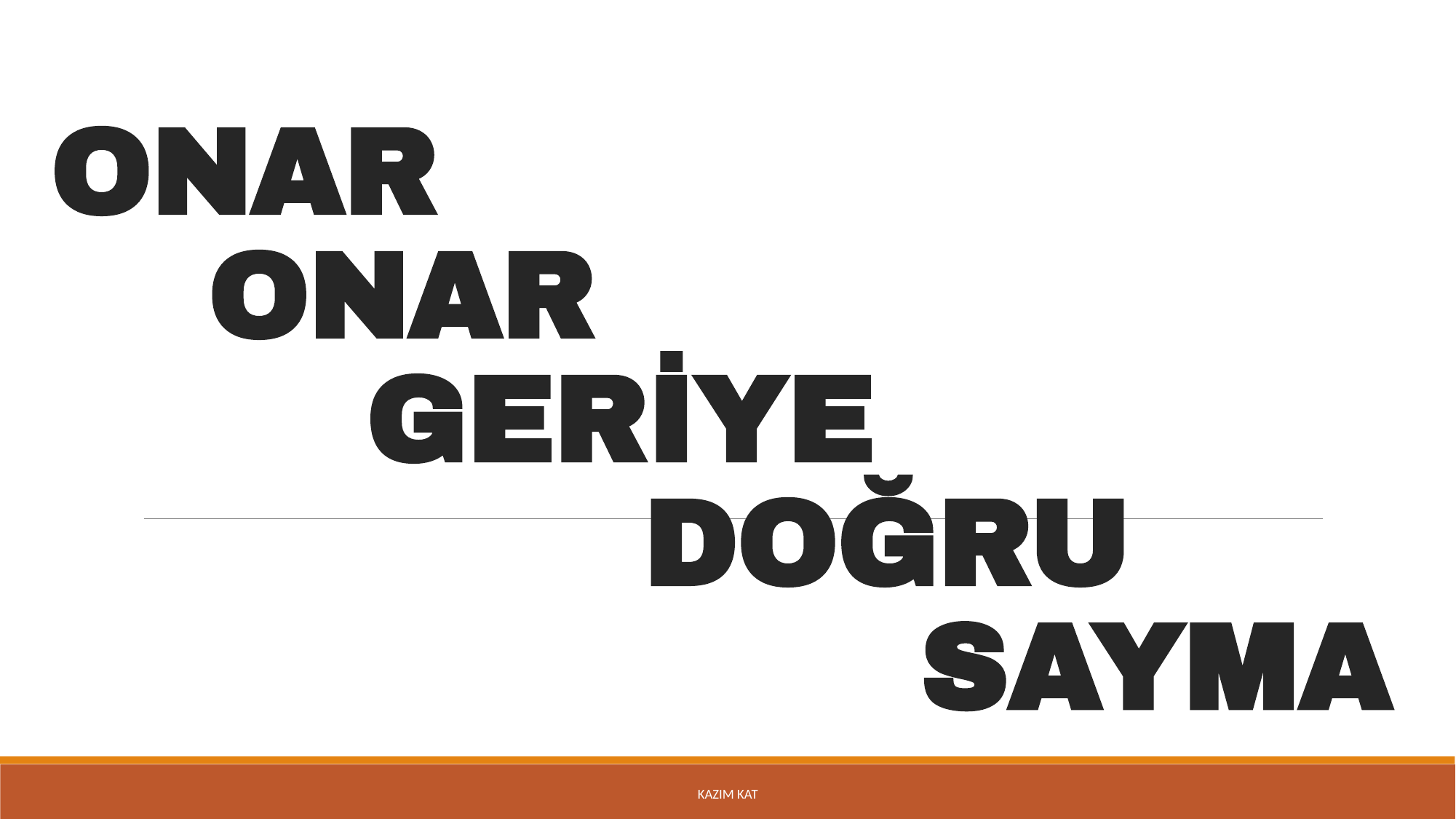

# ONAR ONAR GERİYE DOĞRU SAYMA
KAZIM KAT